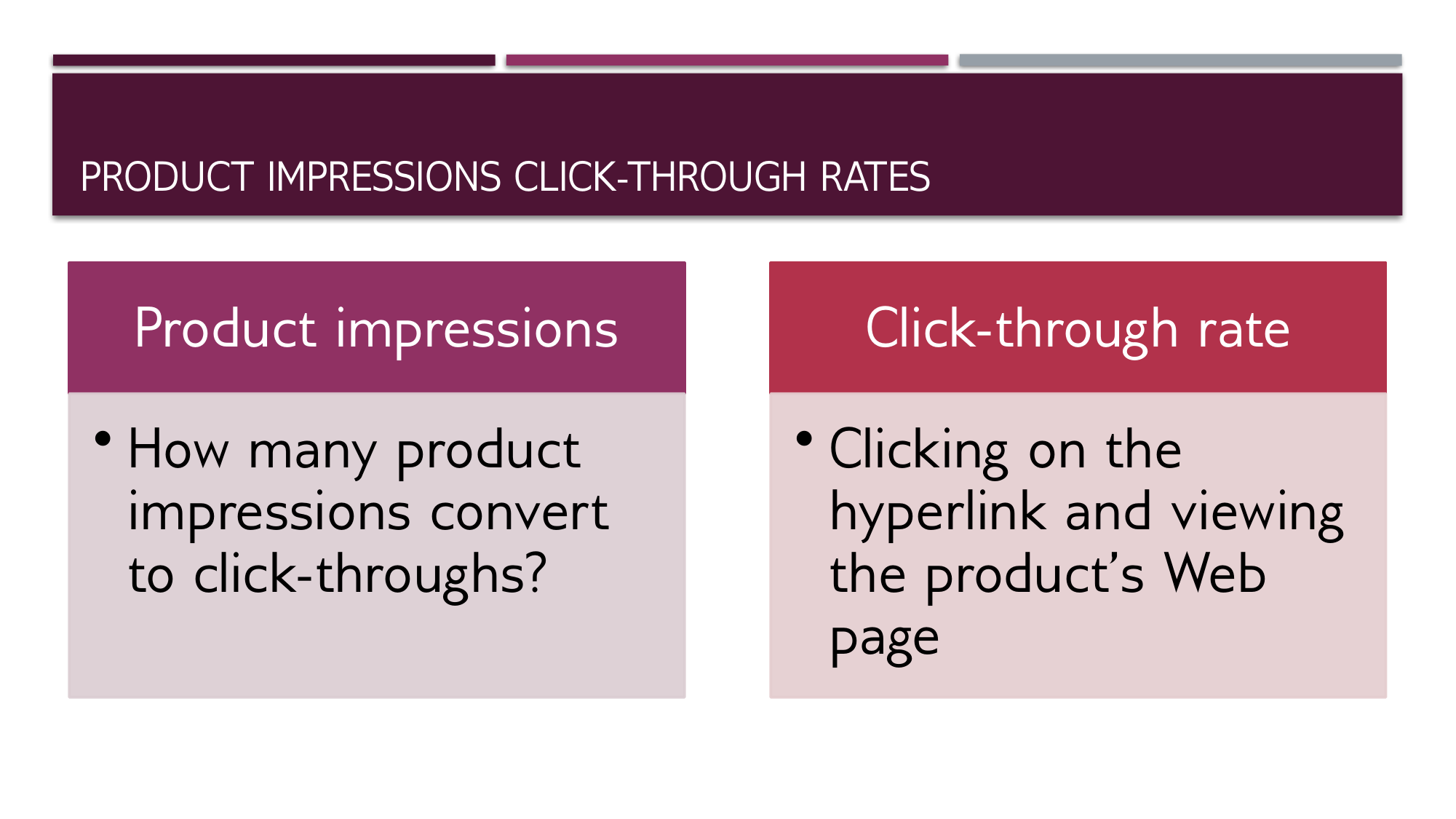

# Product impressions click-through rates
Product impressions
How many product impressions convert to click-throughs?
Click-through rate
Clicking on the hyperlink and viewing the product’s Web page